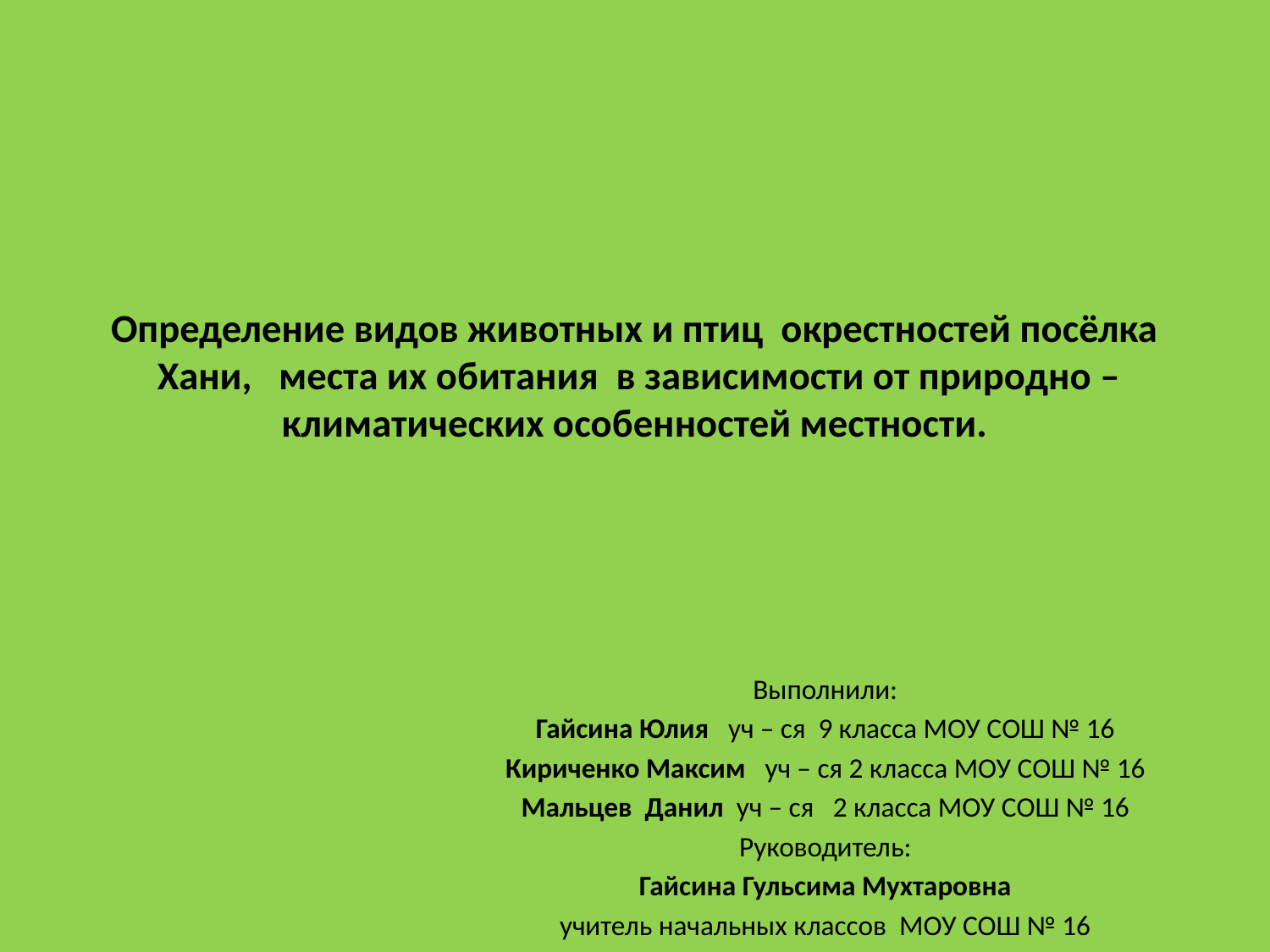

# Определение видов животных и птиц  окрестностей посёлка  Хани,   места их обитания  в зависимости от природно – климатических особенностей местности.
Выполнили:
Гайсина Юлия   уч – ся  9 класса МОУ СОШ № 16
Кириченко Максим   уч – ся 2 класса МОУ СОШ № 16
Мальцев  Данил  уч – ся   2 класса МОУ СОШ № 16
Руководитель:
Гайсина Гульсима Мухтаровна
учитель начальных классов  МОУ СОШ № 16